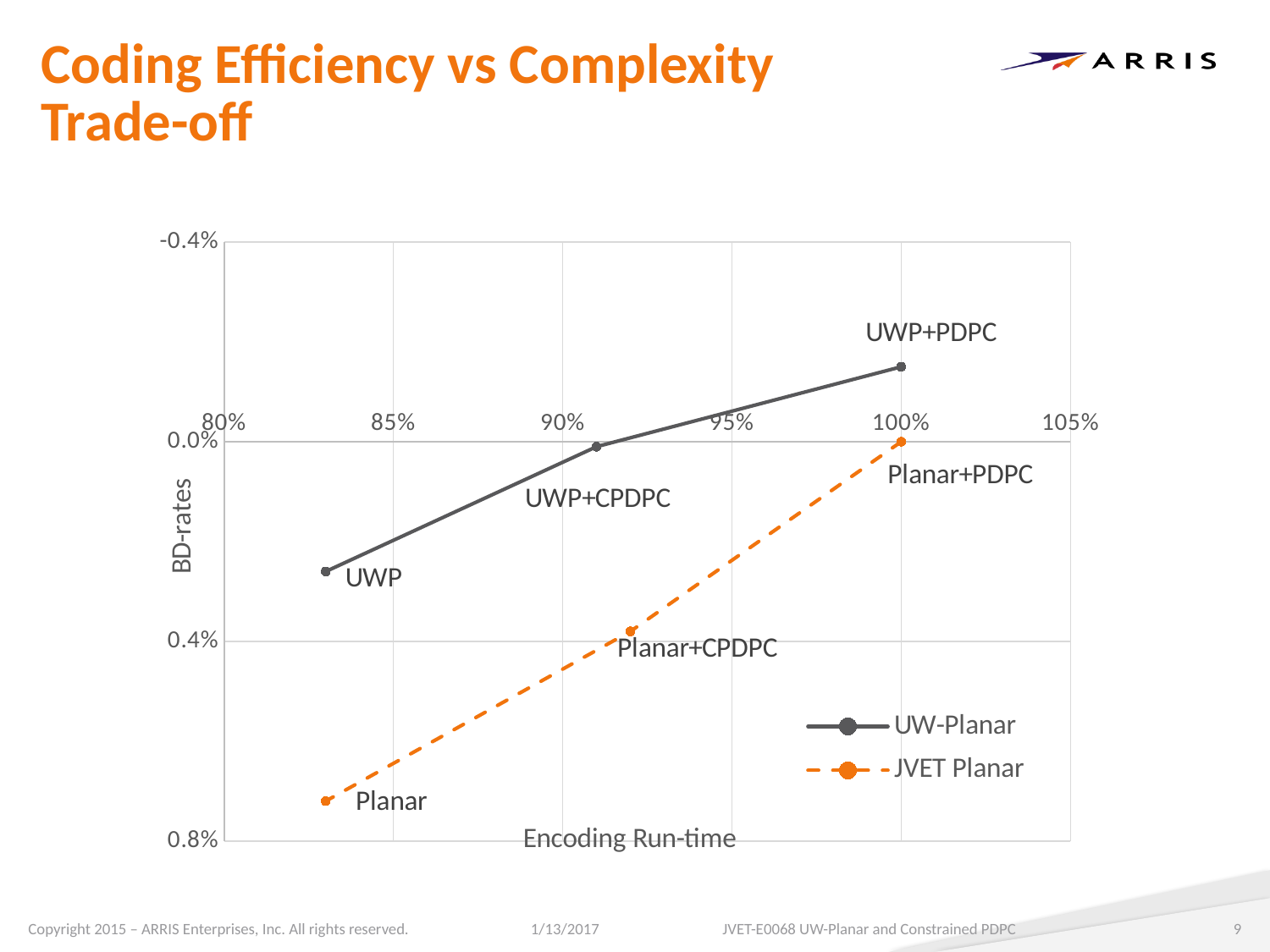

# Coding Efficiency vs Complexity Trade-off

### Chart

| Category |  |  |
|---|---|---|
1/13/2017
JVET-E0068 UW-Planar and Constrained PDPC
9